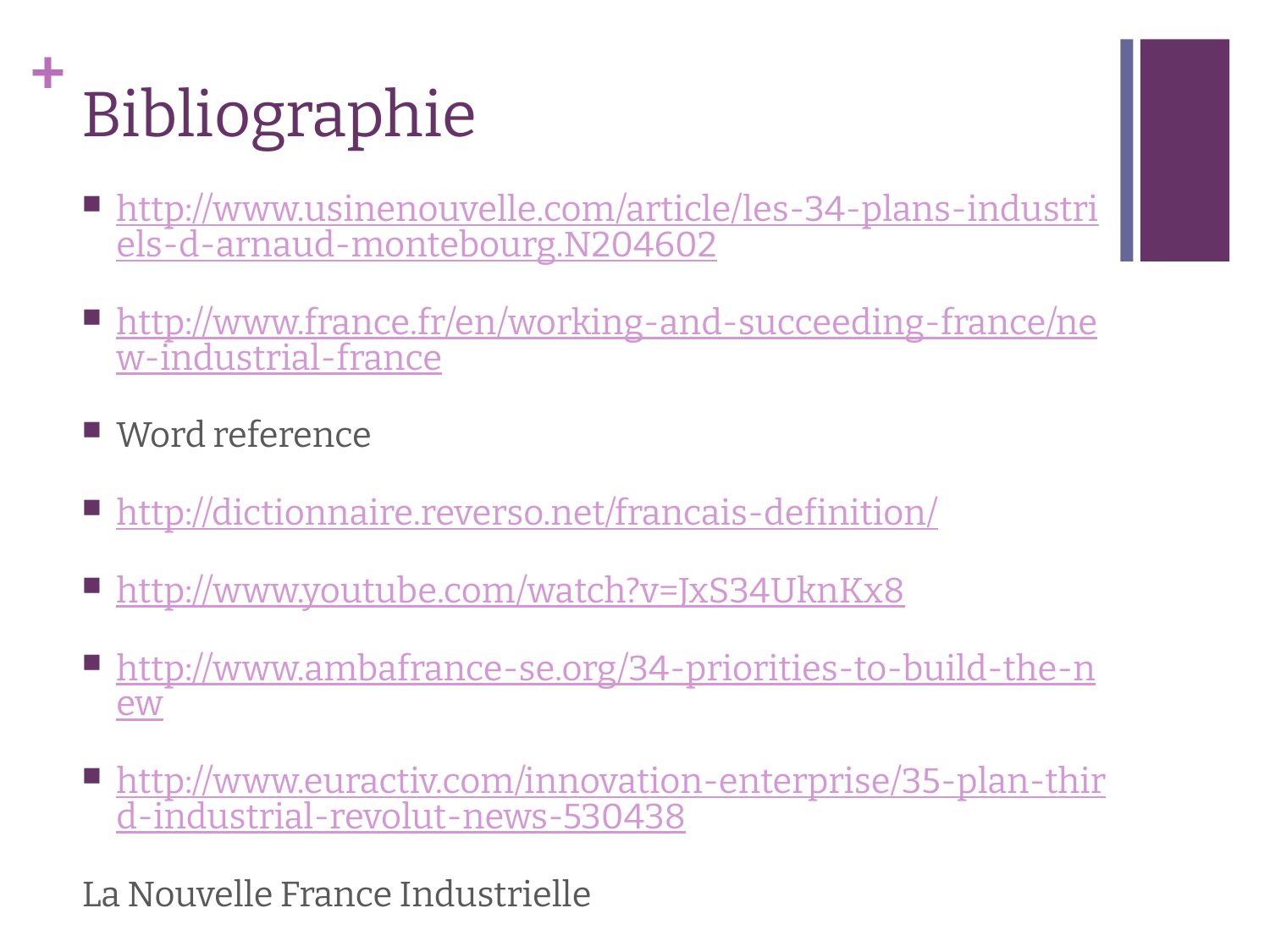

# Bibliographie
http://www.usinenouvelle.com/article/les-34-plans-industriels-d-arnaud-montebourg.N204602
http://www.france.fr/en/working-and-succeeding-france/new-industrial-france
Word reference
http://dictionnaire.reverso.net/francais-definition/
http://www.youtube.com/watch?v=JxS34UknKx8
http://www.ambafrance-se.org/34-priorities-to-build-the-new
http://www.euractiv.com/innovation-enterprise/35-plan-third-industrial-revolut-news-530438
La Nouvelle France Industrielle